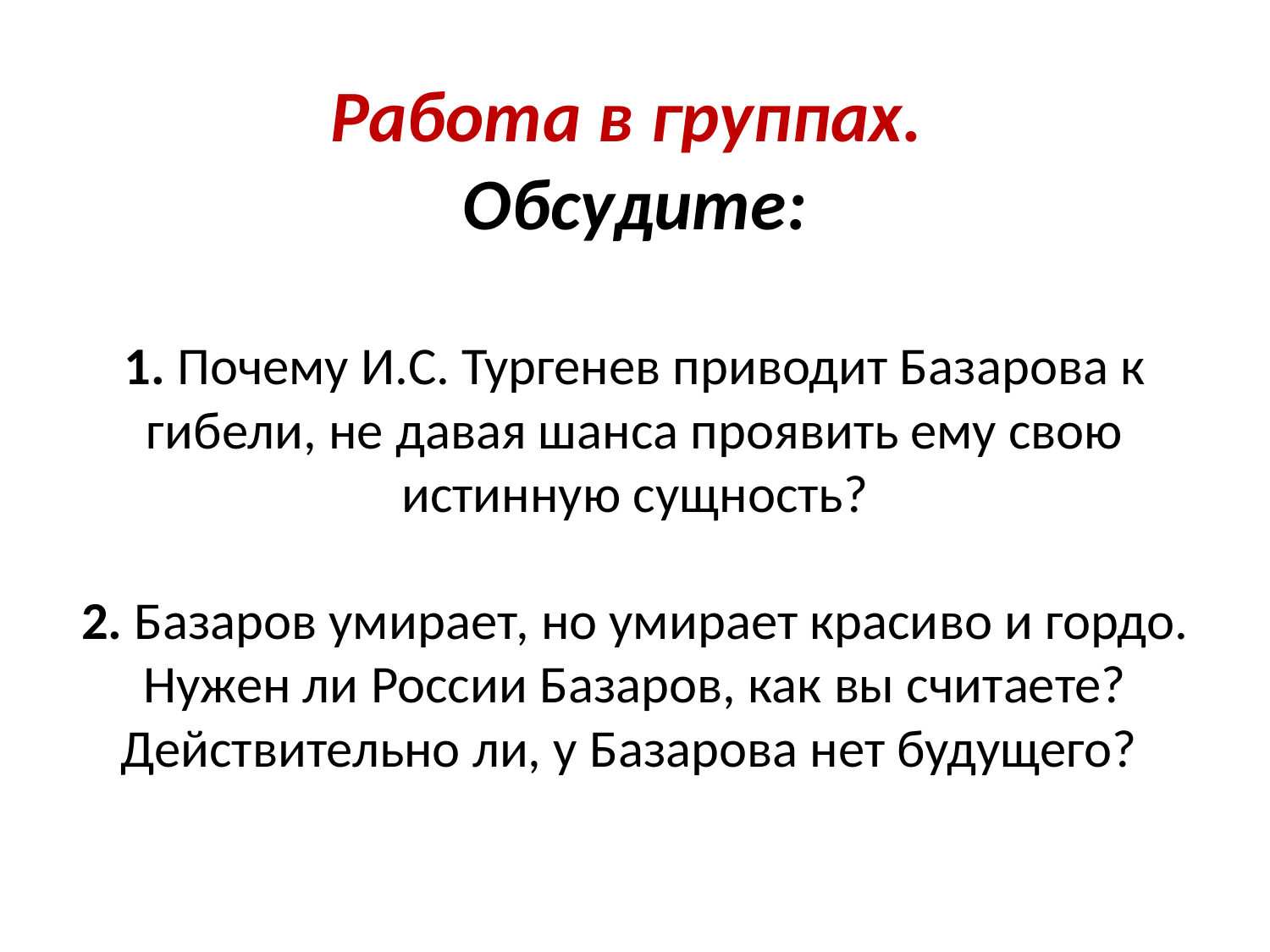

# Работа в группах. Обсудите: 1. Почему И.С. Тургенев приводит Базарова к гибели, не давая шанса проявить ему свою истинную сущность? 2. Базаров умирает, но умирает красиво и гордо. Нужен ли России Базаров, как вы считаете? Действительно ли, у Базарова нет будущего?